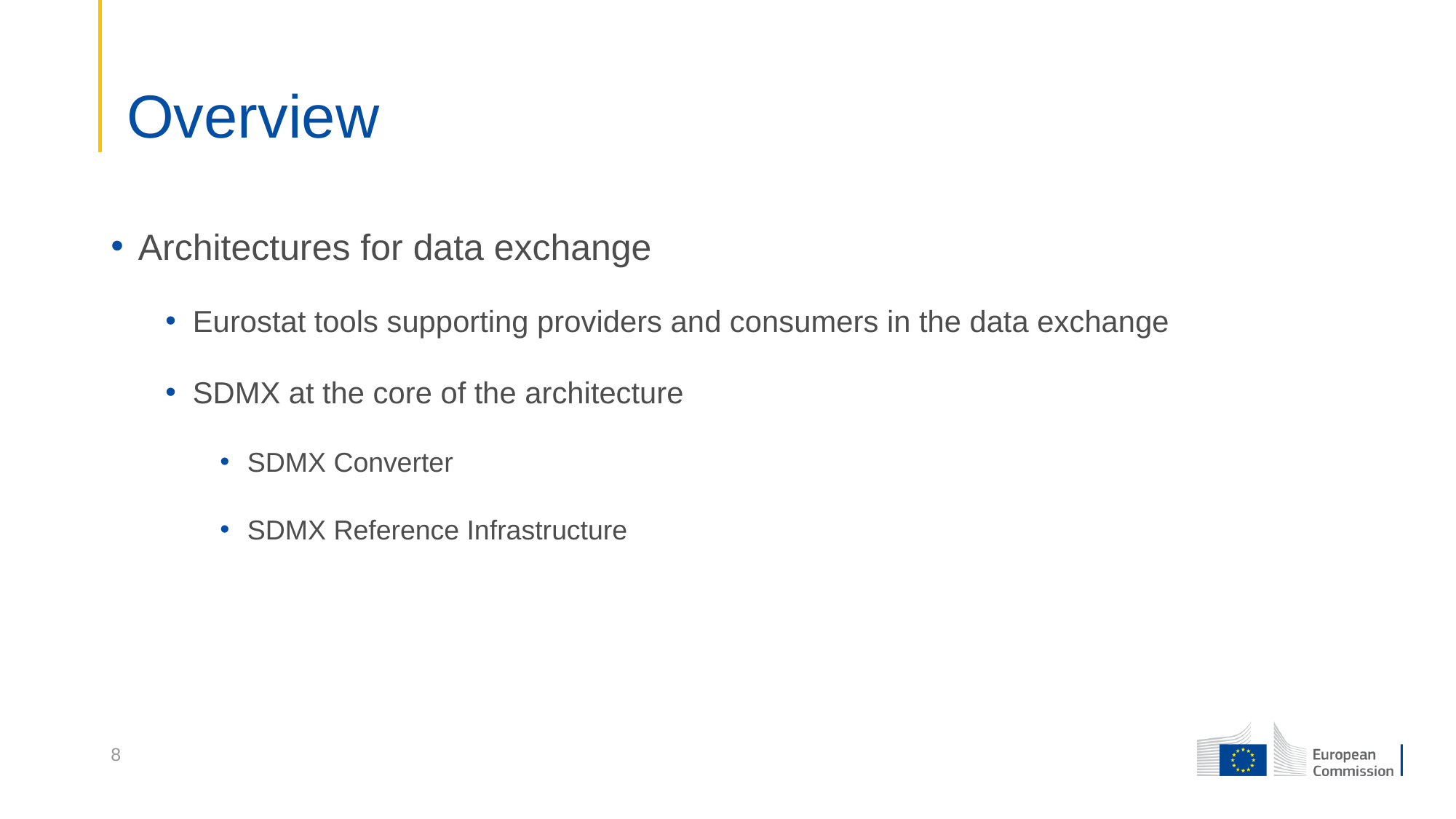

# Overview
Architectures for data exchange
Eurostat tools supporting providers and consumers in the data exchange
SDMX at the core of the architecture
SDMX Converter
SDMX Reference Infrastructure

8